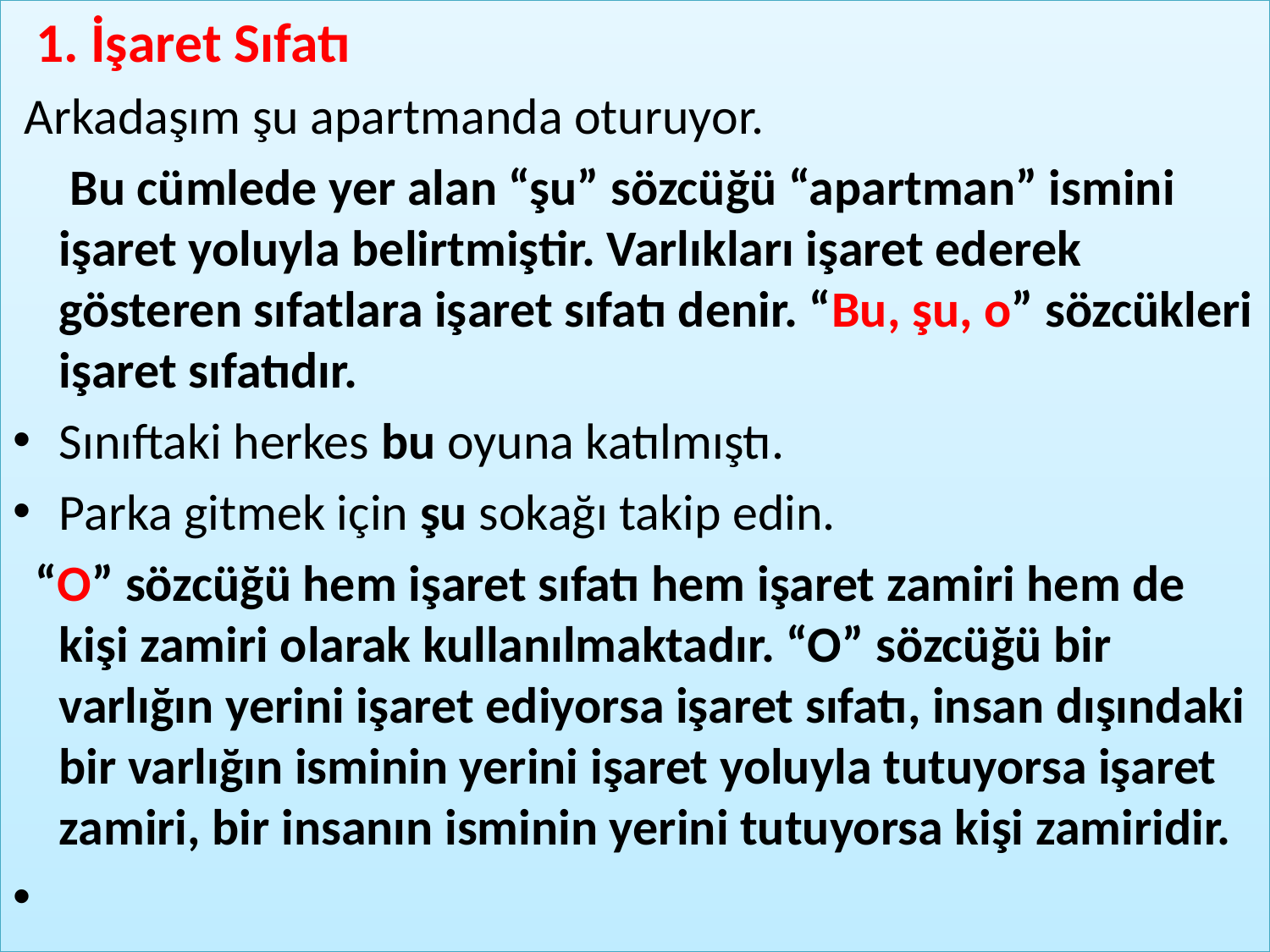

1. İşaret Sıfatı
 Arkadaşım şu apartmanda oturuyor.
     Bu cümlede yer alan “şu” sözcüğü “apartman” ismini işaret yoluyla belirtmiştir. Varlıkları işaret ederek gösteren sıfatlara işaret sıfatı denir. “Bu, şu, o” sözcükleri işaret sıfatıdır.
Sınıftaki herkes bu oyuna katılmıştı.
Parka gitmek için şu sokağı takip edin.
  “O” sözcüğü hem işaret sıfatı hem işaret zamiri hem de kişi zamiri olarak kullanılmaktadır. “O” sözcüğü bir varlığın yerini işaret ediyorsa işaret sıfatı, insan dışındaki bir varlığın isminin yerini işaret yoluyla tu­tuyorsa işaret zamiri, bir insanın isminin yerini tutuyorsa kişi zamiridir.